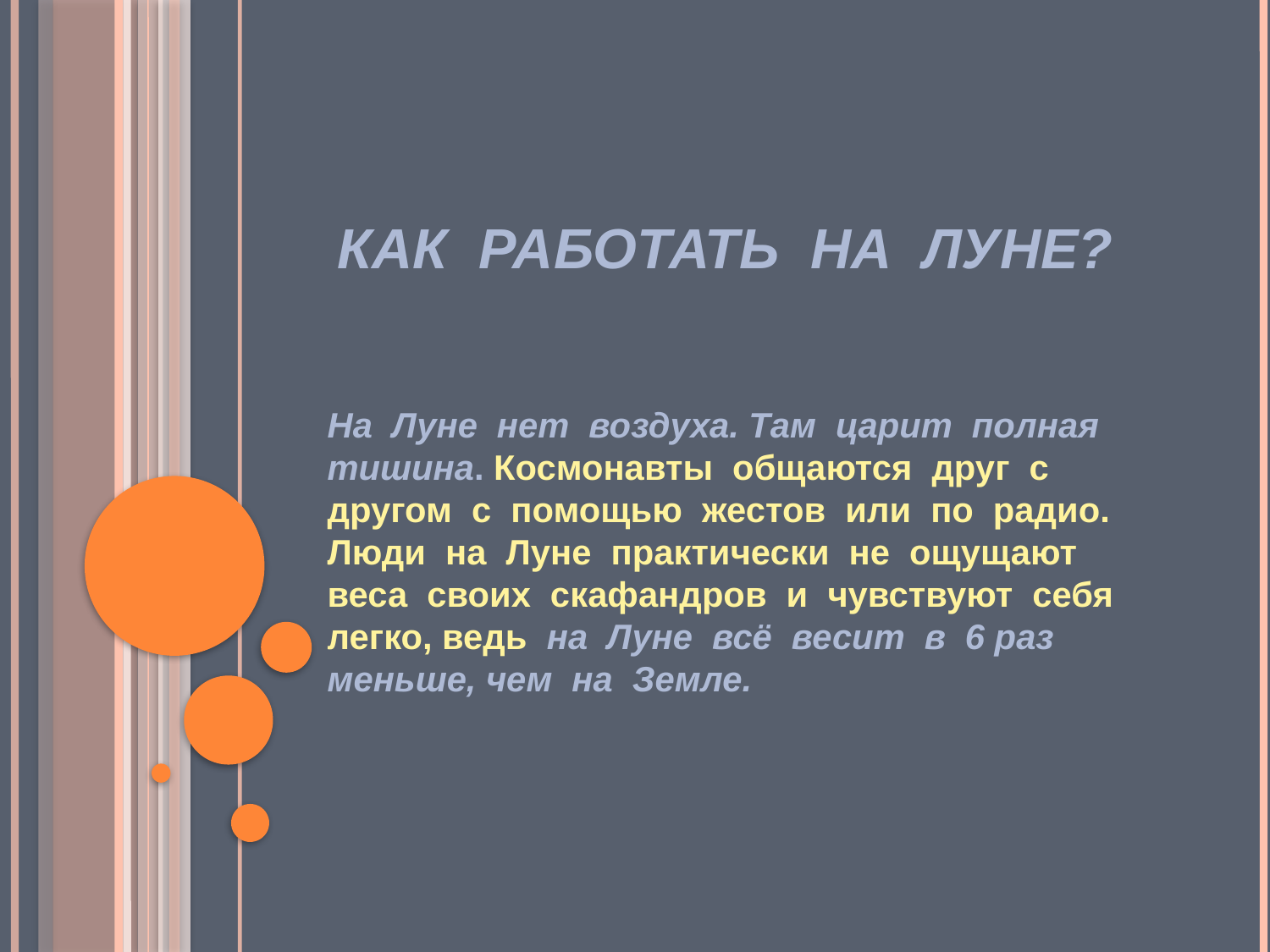

# Как  работать  на  Луне?
На  Луне  нет  воздуха. Там  царит  полная  тишина. Космонавты  общаются  друг  с  другом  с  помощью  жестов  или  по  радио. Люди  на  Луне  практически  не  ощущают  веса  своих  скафандров  и  чувствуют  себя  легко, ведь  на  Луне  всё  весит  в  6 раз  меньше, чем  на  Земле.